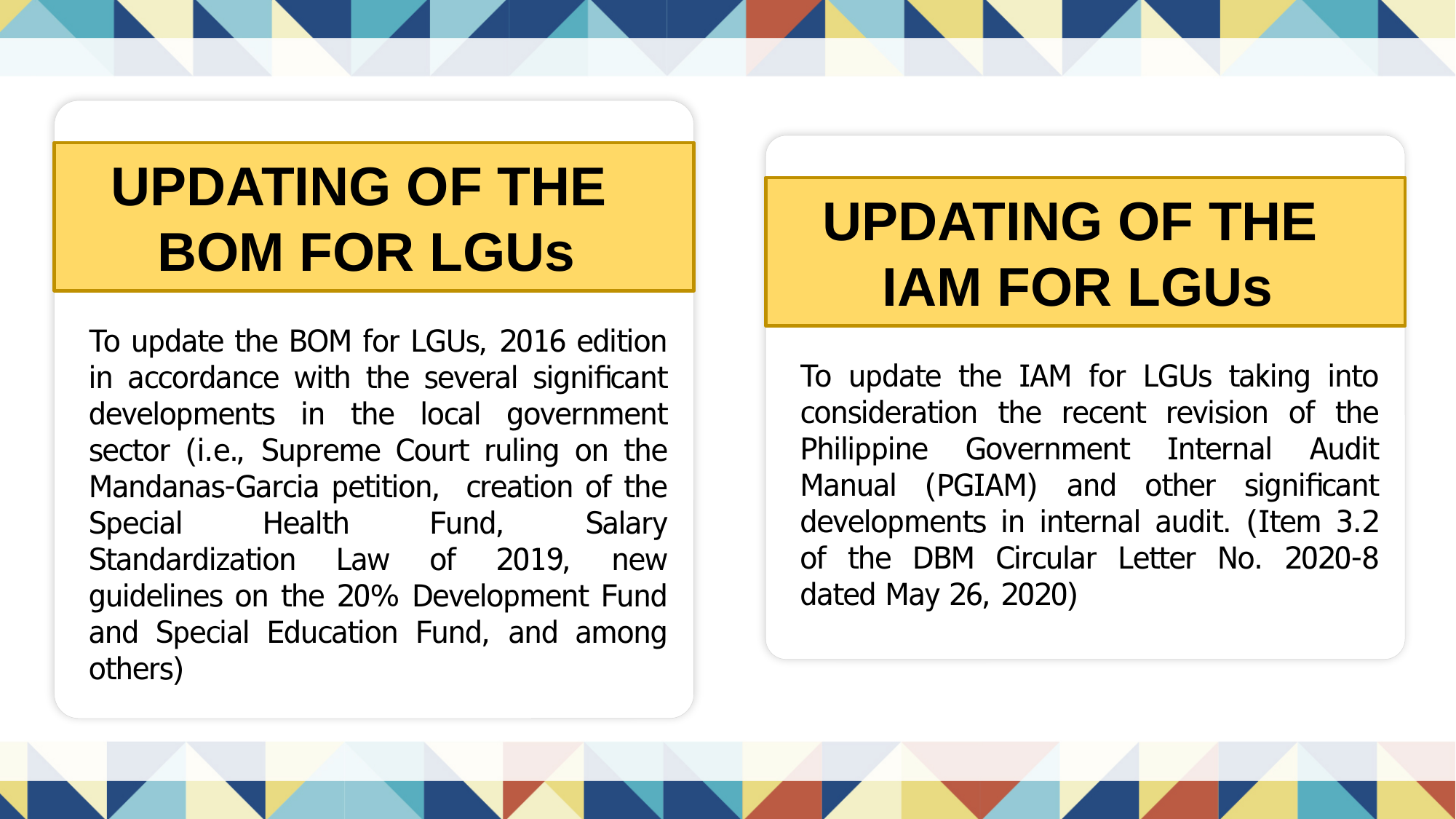

UPDATING OF THE
BOM FOR LGUs

UPDATING OF THE
IAM FOR LGUs
To update the BOM for LGUs, 2016 edition in accordance with the several significant developments in the local government sector (i.e., Supreme Court ruling on the Mandanas-Garcia petition,  creation of the Special Health Fund, Salary Standardization Law of 2019, new guidelines on the 20% Development Fund and Special Education Fund, and among others)
To update the IAM for LGUs taking into consideration the recent revision of the Philippine Government Internal Audit Manual (PGIAM) and other significant developments in internal audit. (Item 3.2 of the DBM Circular Letter No. 2020-8 dated May 26, 2020)